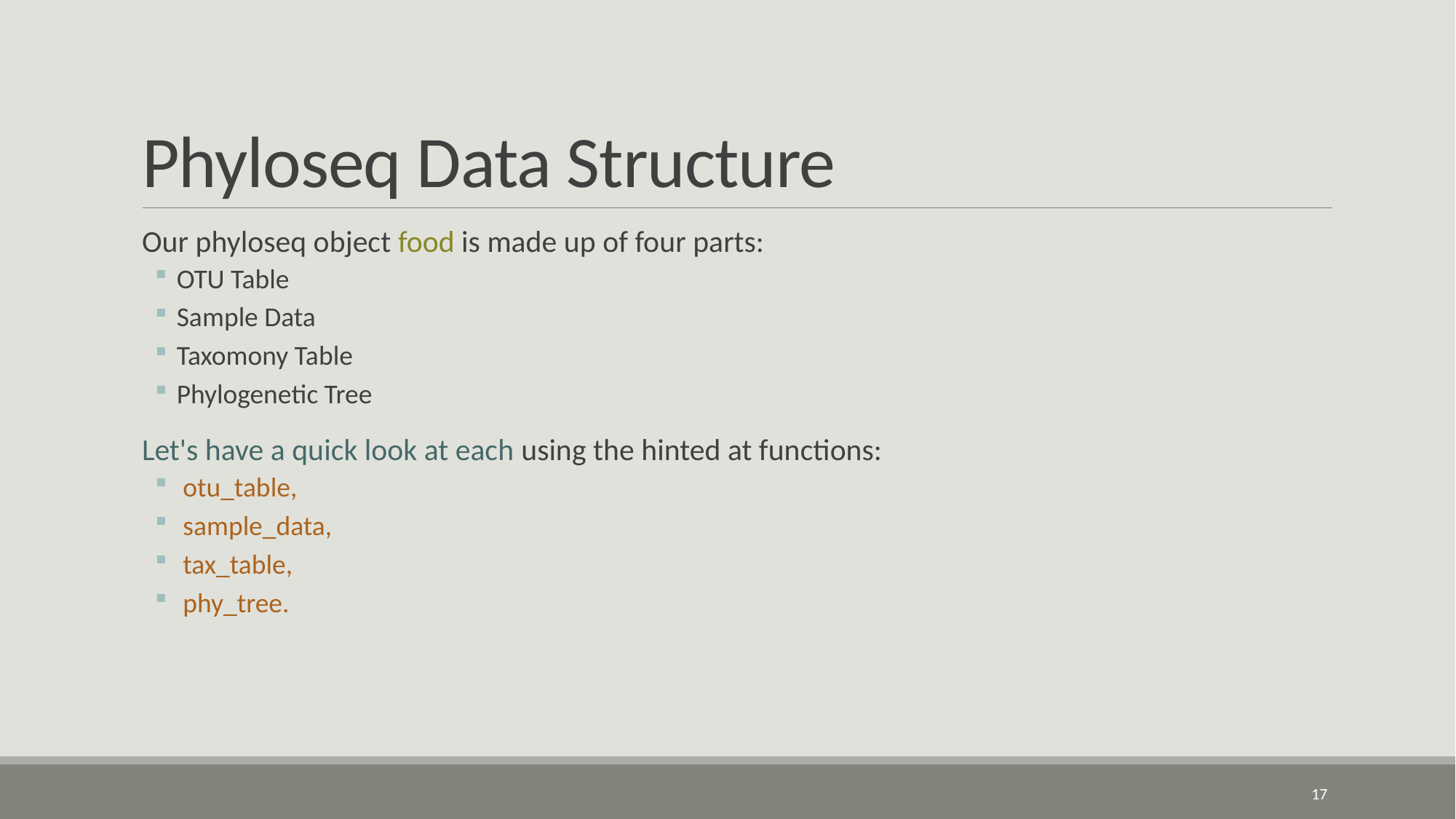

# Phyloseq Data Structure
Our phyloseq object food is made up of four parts:
OTU Table
Sample Data
Taxomony Table
Phylogenetic Tree
Let's have a quick look at each using the hinted at functions:
 otu_table,
 sample_data,
 tax_table,
 phy_tree.
17